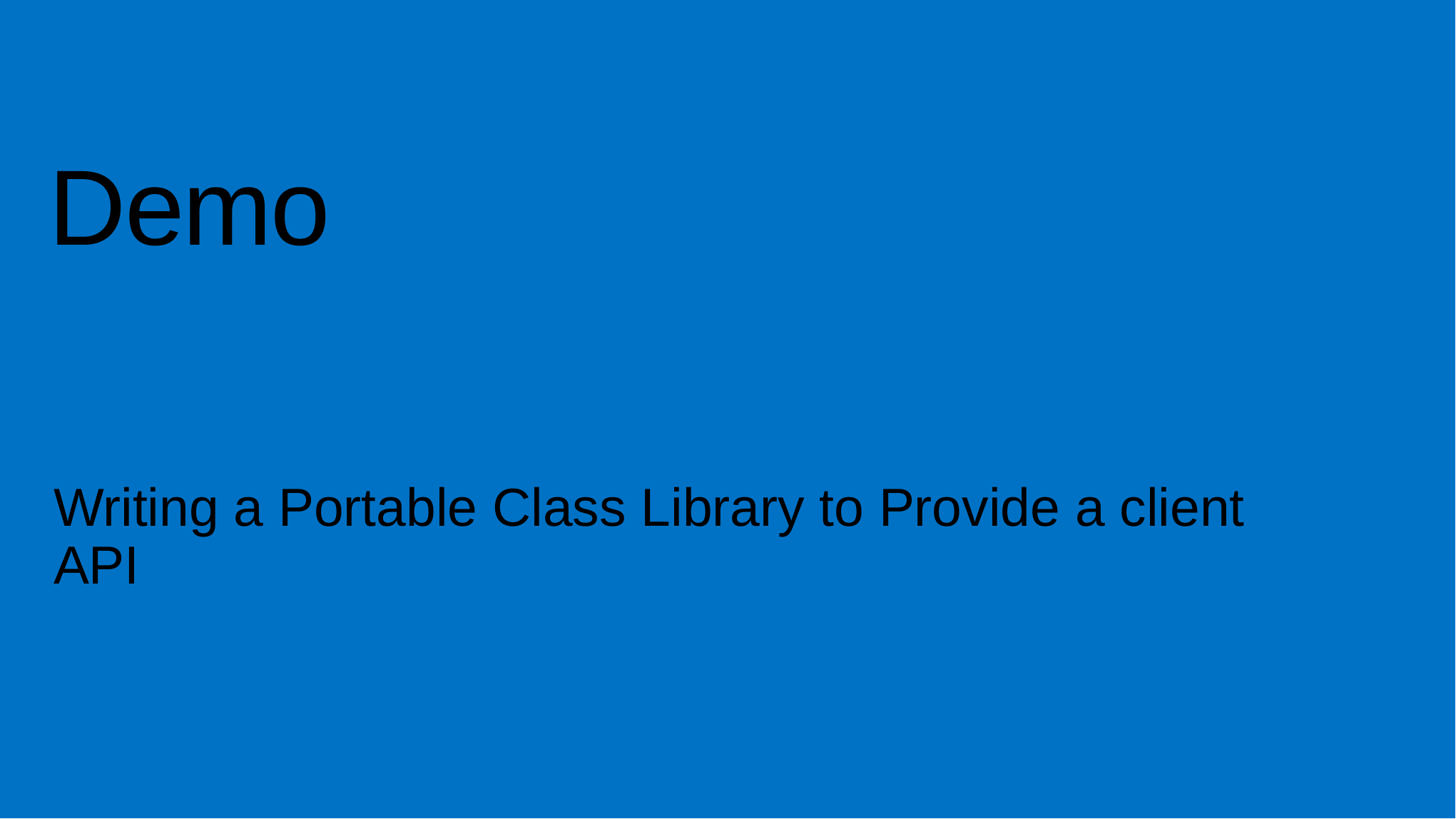

# Demo
Writing a Portable Class Library to Provide a client API